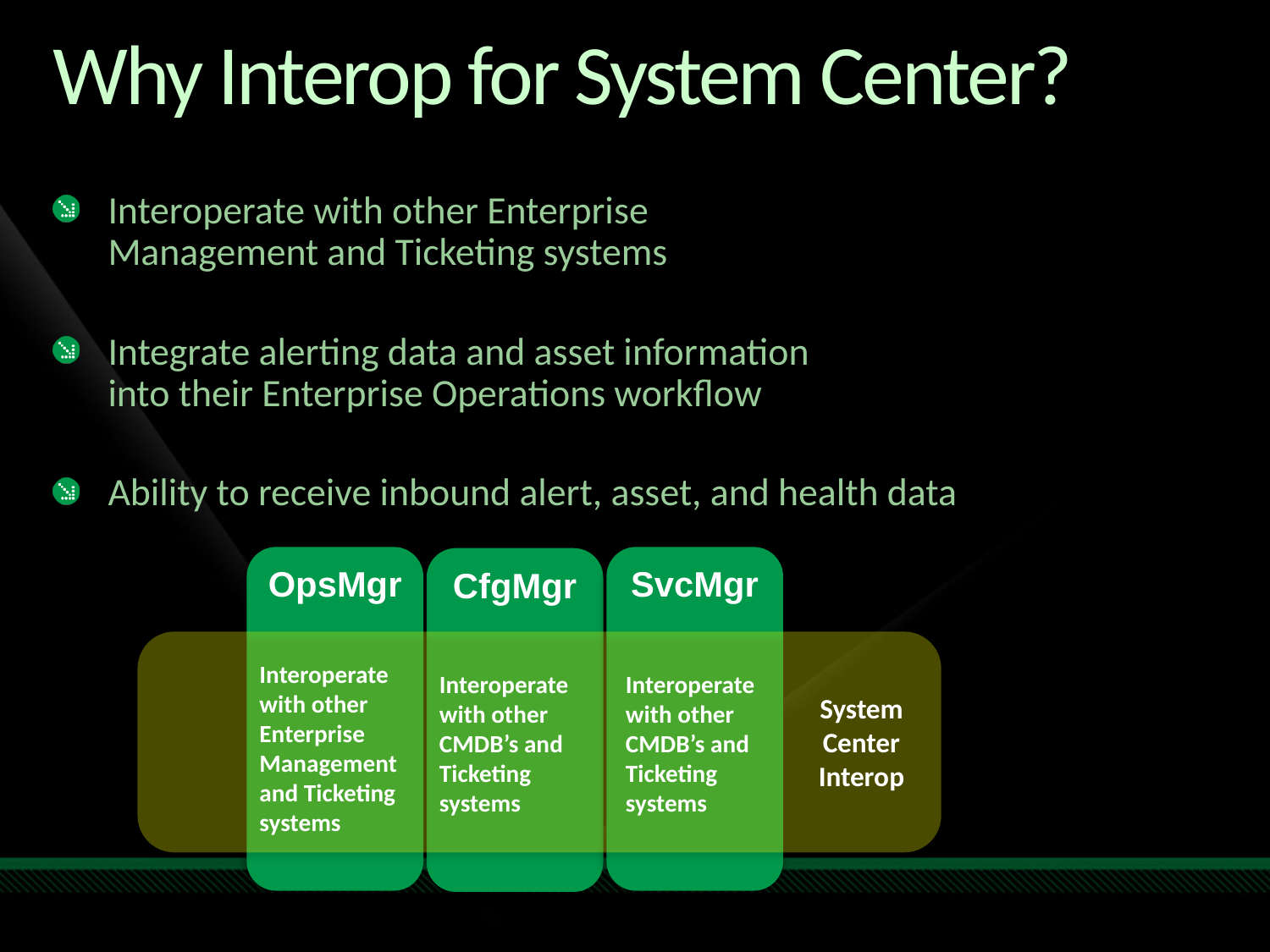

# Why Interop for System Center?
Interoperate with other Enterprise
Management and Ticketing systems

Integrate alerting data and asset information
into their Enterprise Operations workflow

Ability to receive inbound alert, asset, and health data
OpsMgr
SvcMgr
CfgMgr

Interoperate with other Enterprise Management and Ticketing systems
Interoperate with other CMDB’s and Ticketing systems
Interoperate with other CMDB’s and Ticketing systems
System Center Interop